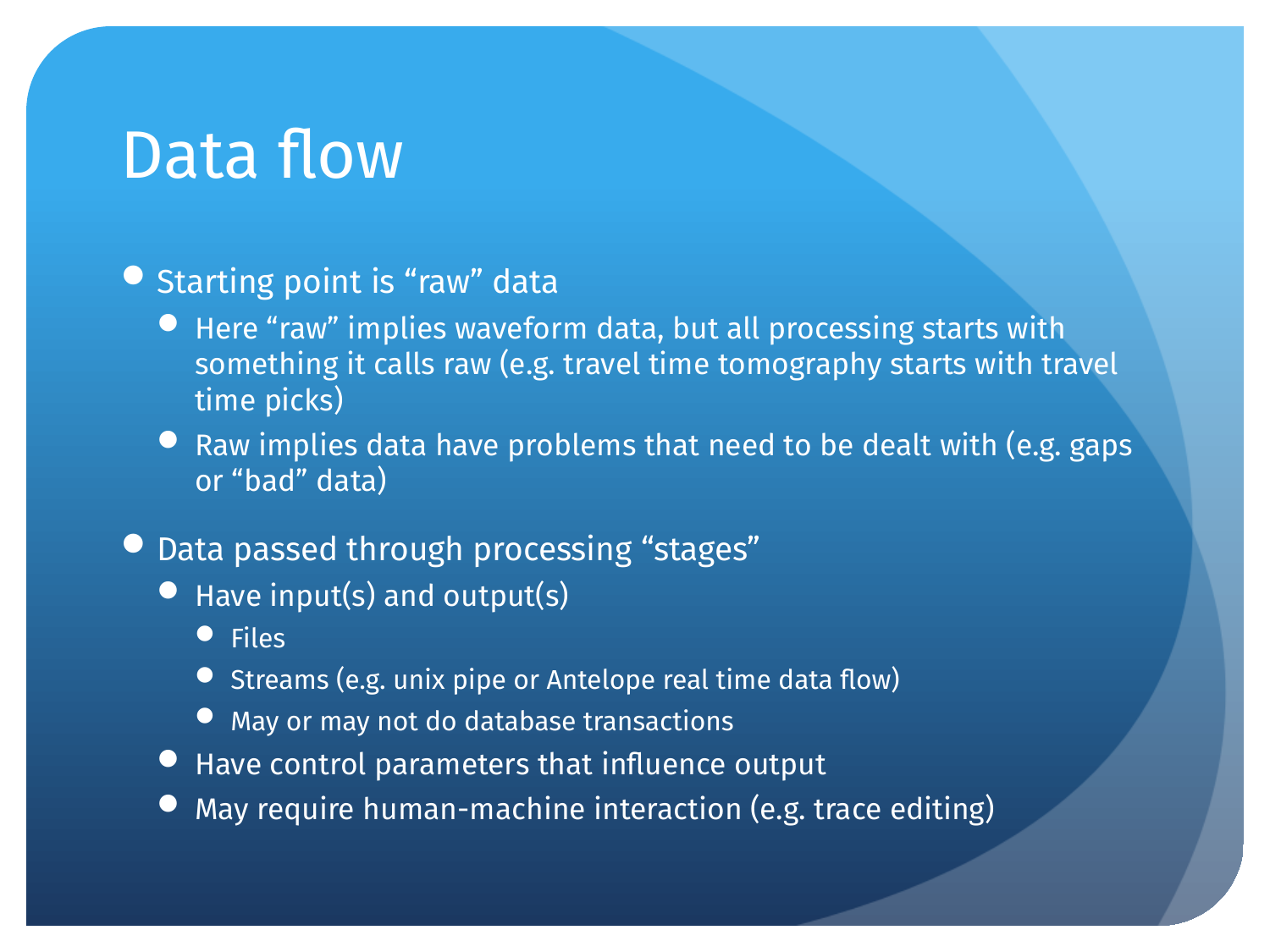

# Data flow
Starting point is “raw” data
Here “raw” implies waveform data, but all processing starts with something it calls raw (e.g. travel time tomography starts with travel time picks)
Raw implies data have problems that need to be dealt with (e.g. gaps or “bad” data)
Data passed through processing “stages”
Have input(s) and output(s)
Files
Streams (e.g. unix pipe or Antelope real time data flow)
May or may not do database transactions
Have control parameters that influence output
May require human-machine interaction (e.g. trace editing)